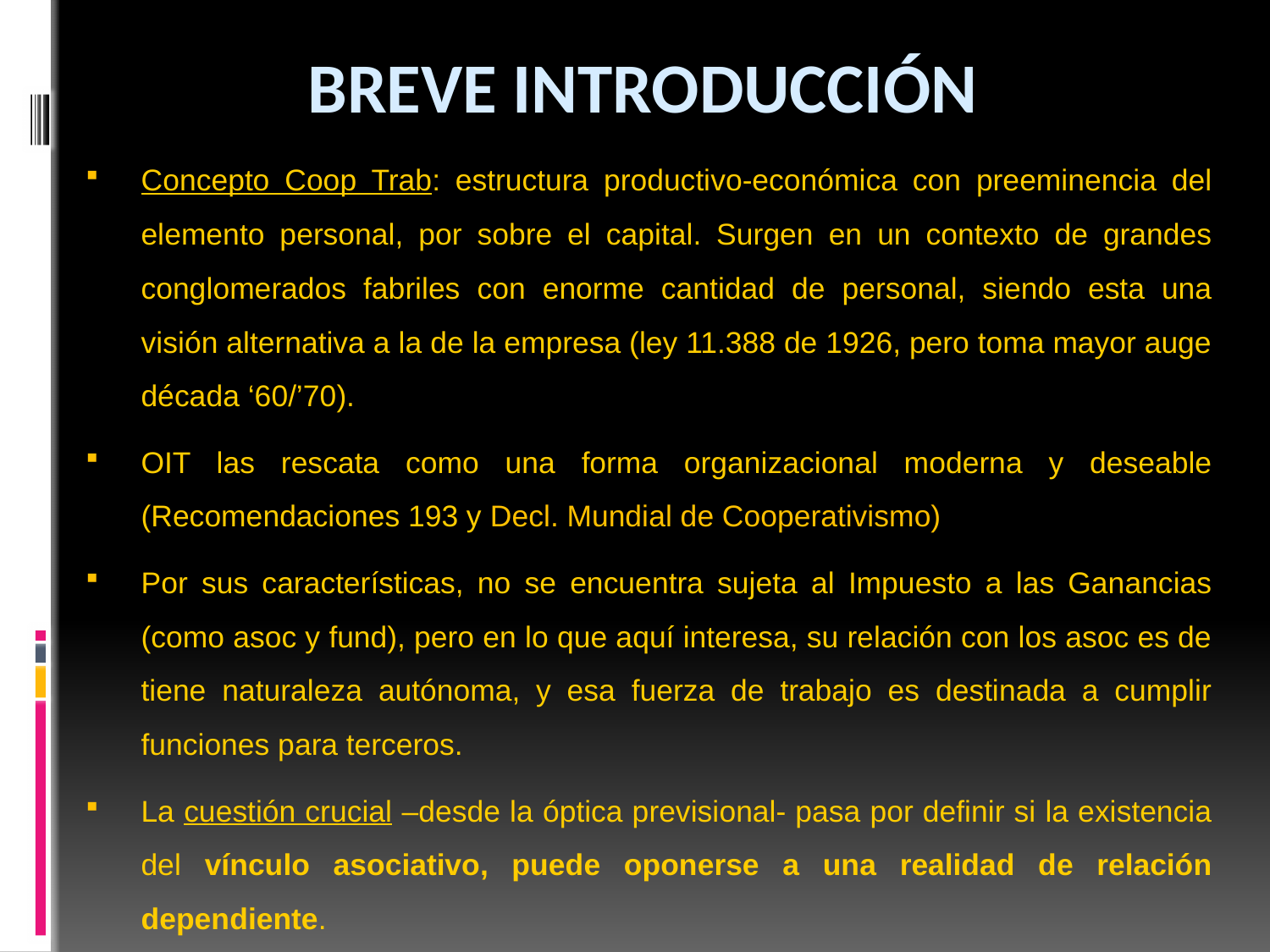

# BREVE INTRODUCCIÓN
Concepto Coop Trab: estructura productivo-económica con preeminencia del elemento personal, por sobre el capital. Surgen en un contexto de grandes conglomerados fabriles con enorme cantidad de personal, siendo esta una visión alternativa a la de la empresa (ley 11.388 de 1926, pero toma mayor auge década ‘60/’70).
OIT las rescata como una forma organizacional moderna y deseable (Recomendaciones 193 y Decl. Mundial de Cooperativismo)
Por sus características, no se encuentra sujeta al Impuesto a las Ganancias (como asoc y fund), pero en lo que aquí interesa, su relación con los asoc es de tiene naturaleza autónoma, y esa fuerza de trabajo es destinada a cumplir funciones para terceros.
La cuestión crucial –desde la óptica previsional- pasa por definir si la existencia del vínculo asociativo, puede oponerse a una realidad de relación dependiente.